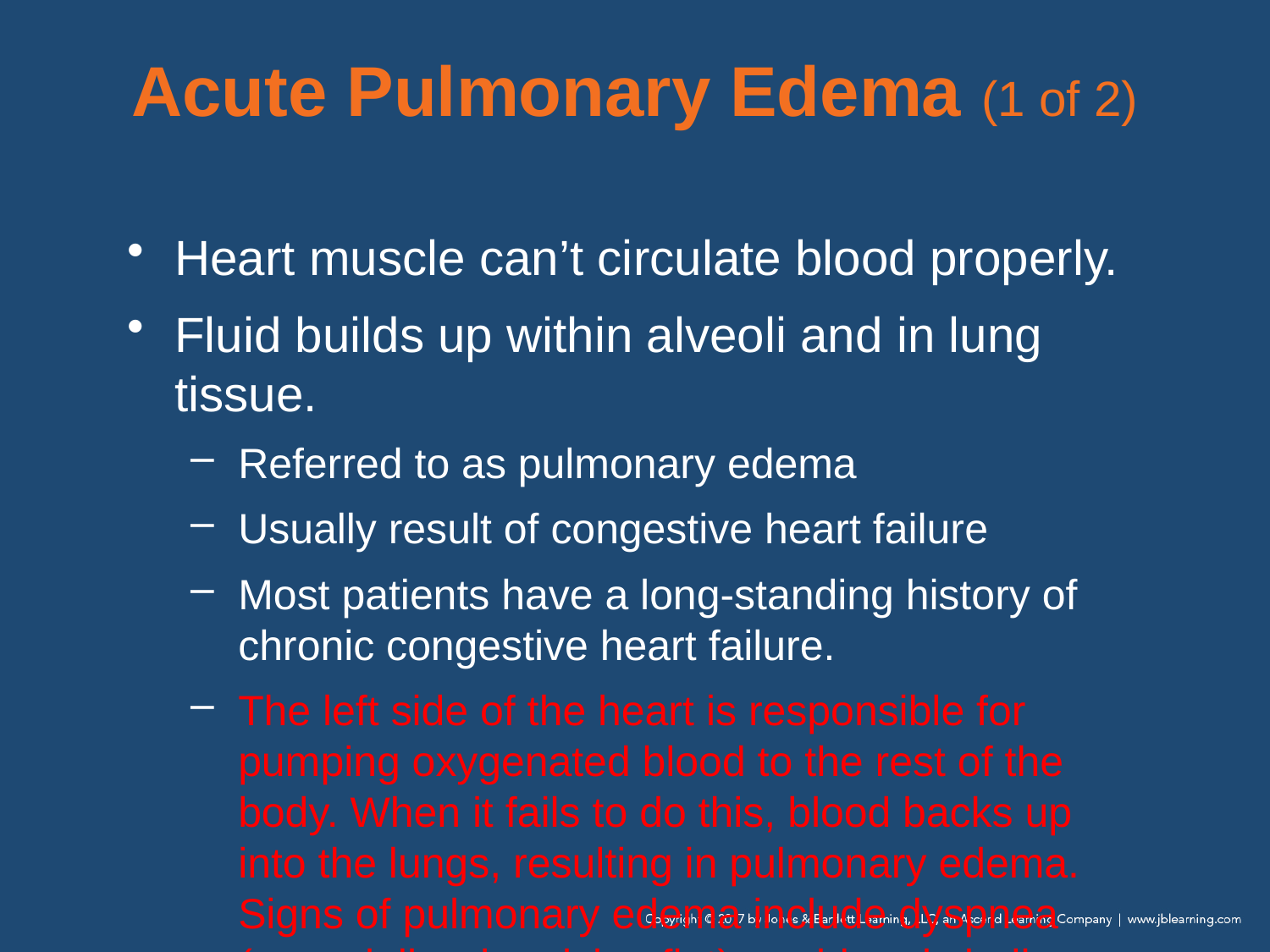

# Acute Pulmonary Edema (1 of 2)
Heart muscle can’t circulate blood properly.
Fluid builds up within alveoli and in lung tissue.
Referred to as pulmonary edema
Usually result of congestive heart failure
Most patients have a long-standing history of chronic congestive heart failure.
The left side of the heart is responsible for pumping oxygenated blood to the rest of the body. When it fails to do this, blood backs up into the lungs, resulting in pulmonary edema. Signs of pulmonary edema include dyspnea (especially when lying flat); rapid and shallow respirations; and, in severe cases, coughing up of pink, frothy sputum.